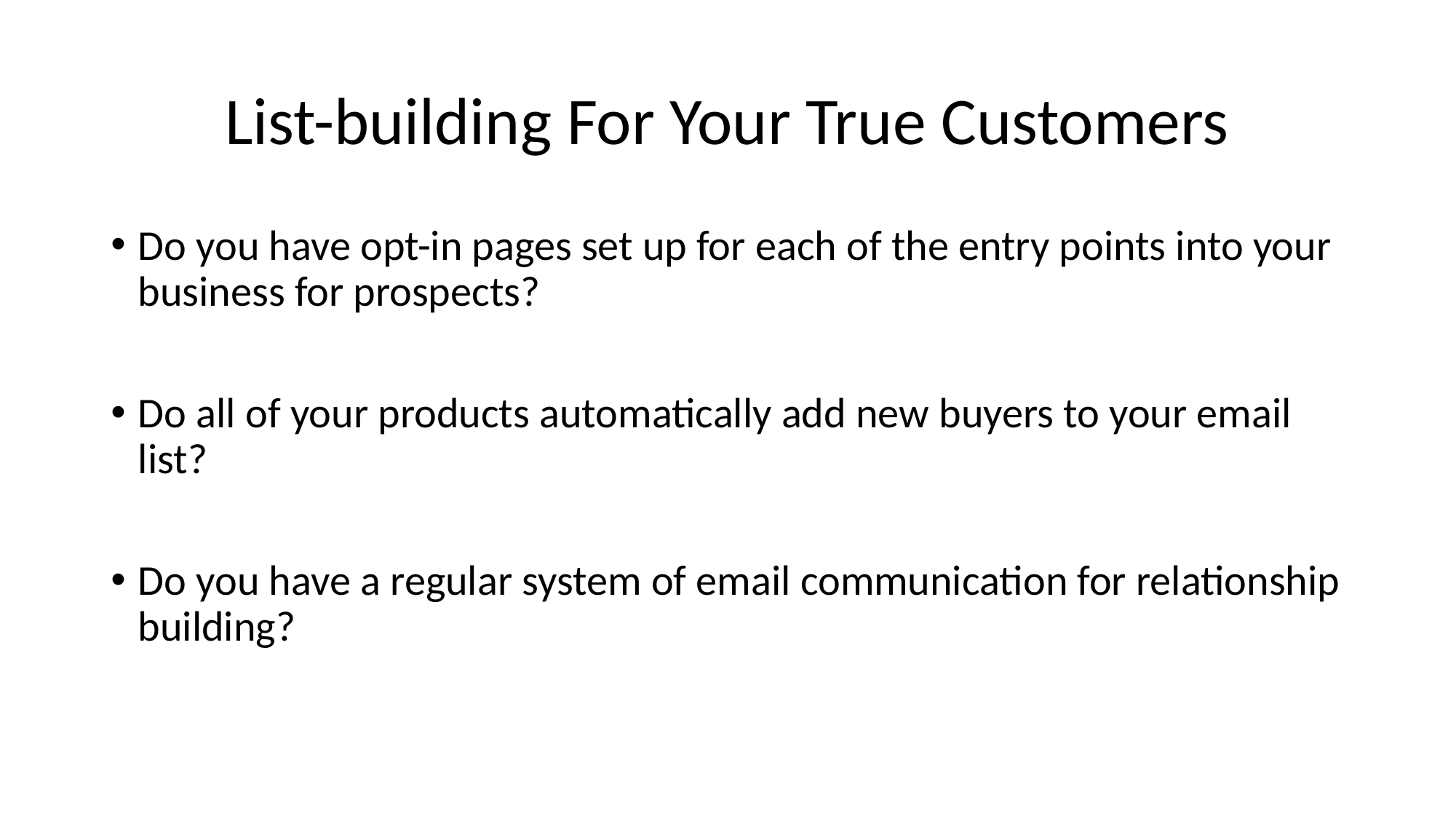

# List-building For Your True Customers
Do you have opt-in pages set up for each of the entry points into your business for prospects?

Do all of your products automatically add new buyers to your email list?

Do you have a regular system of email communication for relationship building?